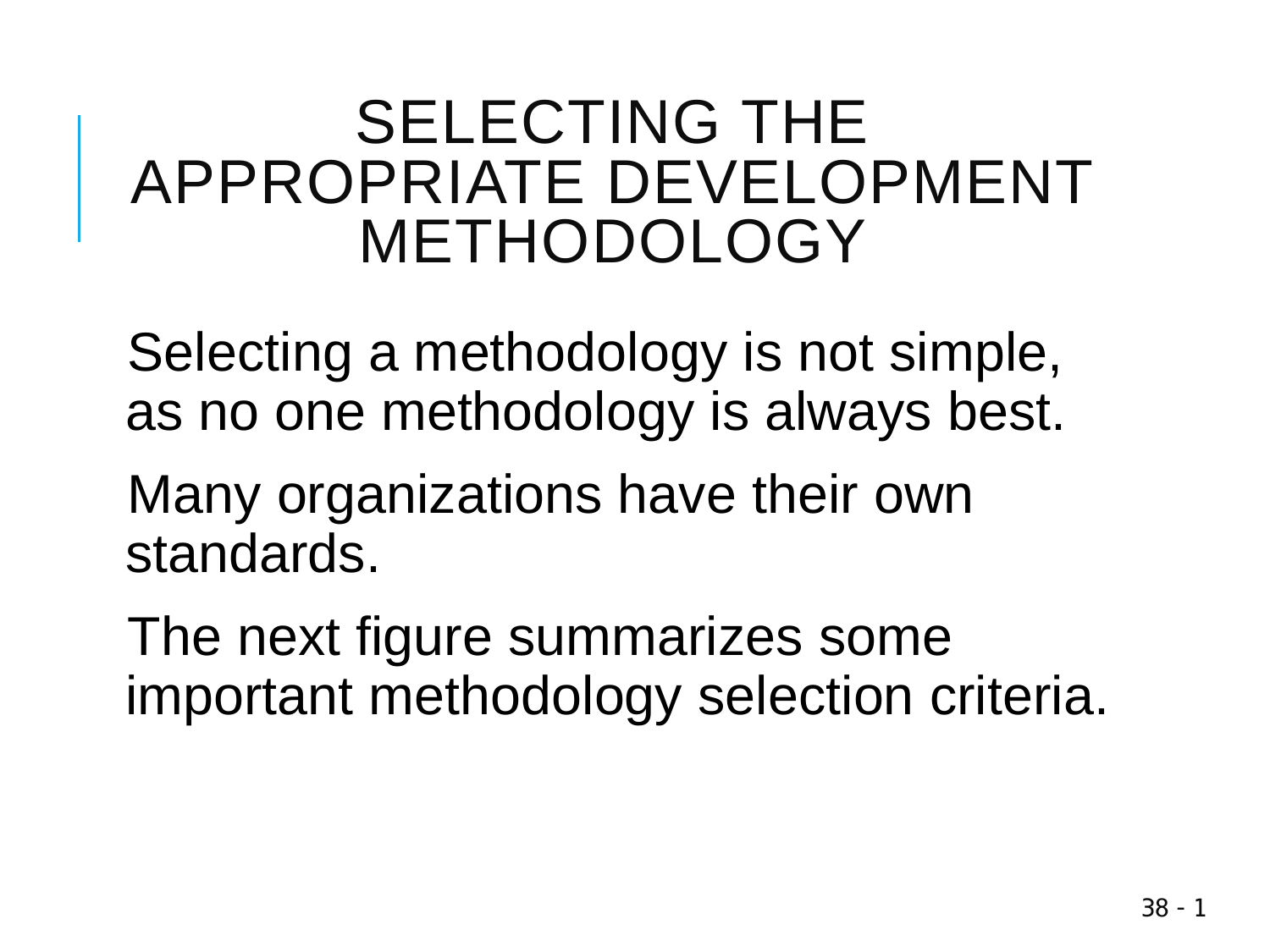

# Selecting the Appropriate Development Methodology
Selecting a methodology is not simple, as no one methodology is always best.
Many organizations have their own standards.
The next figure summarizes some important methodology selection criteria.
1 - 38